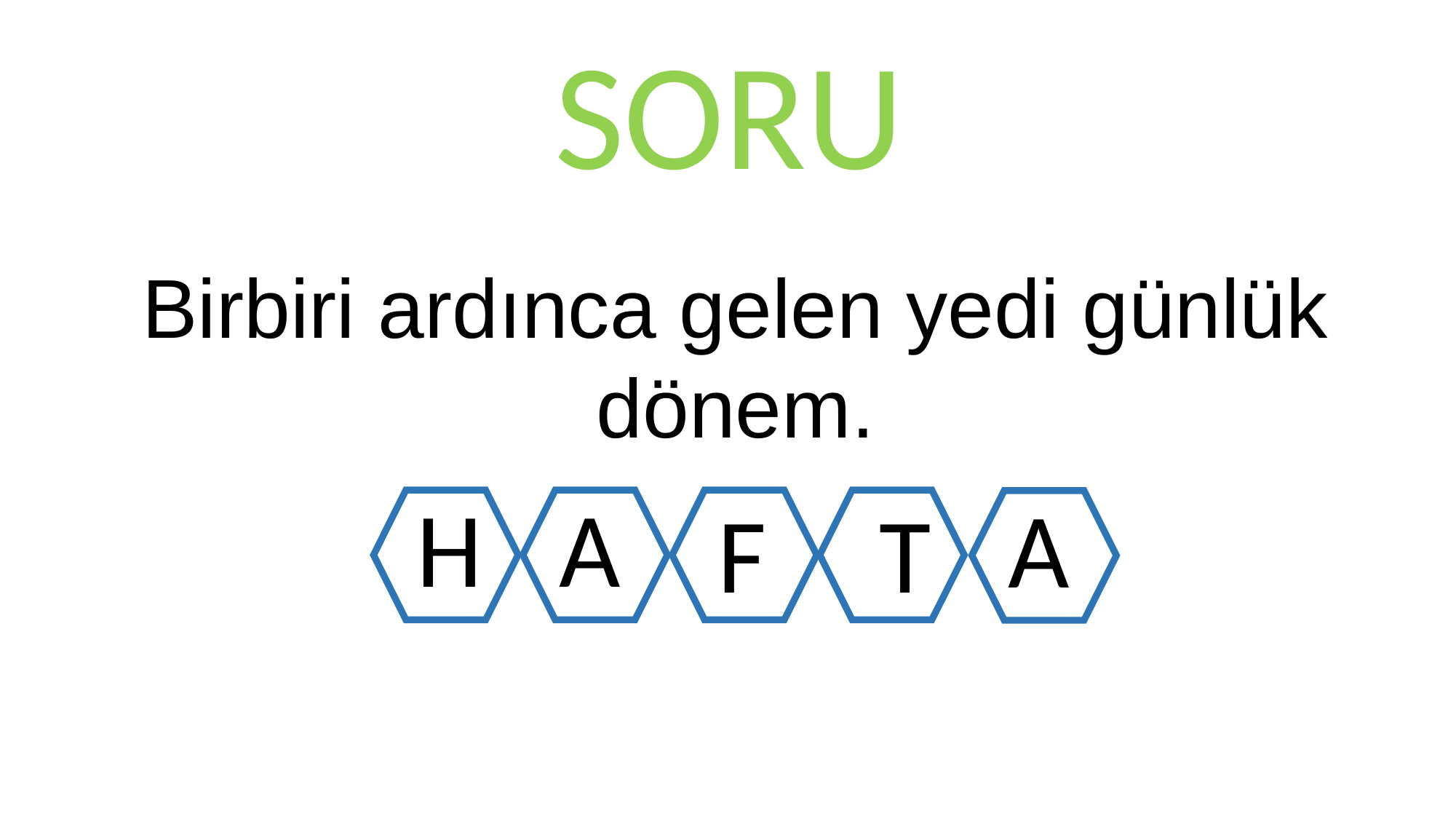

SORU
Birbiri ardınca gelen yedi günlük dönem.
H
A
A
F
T